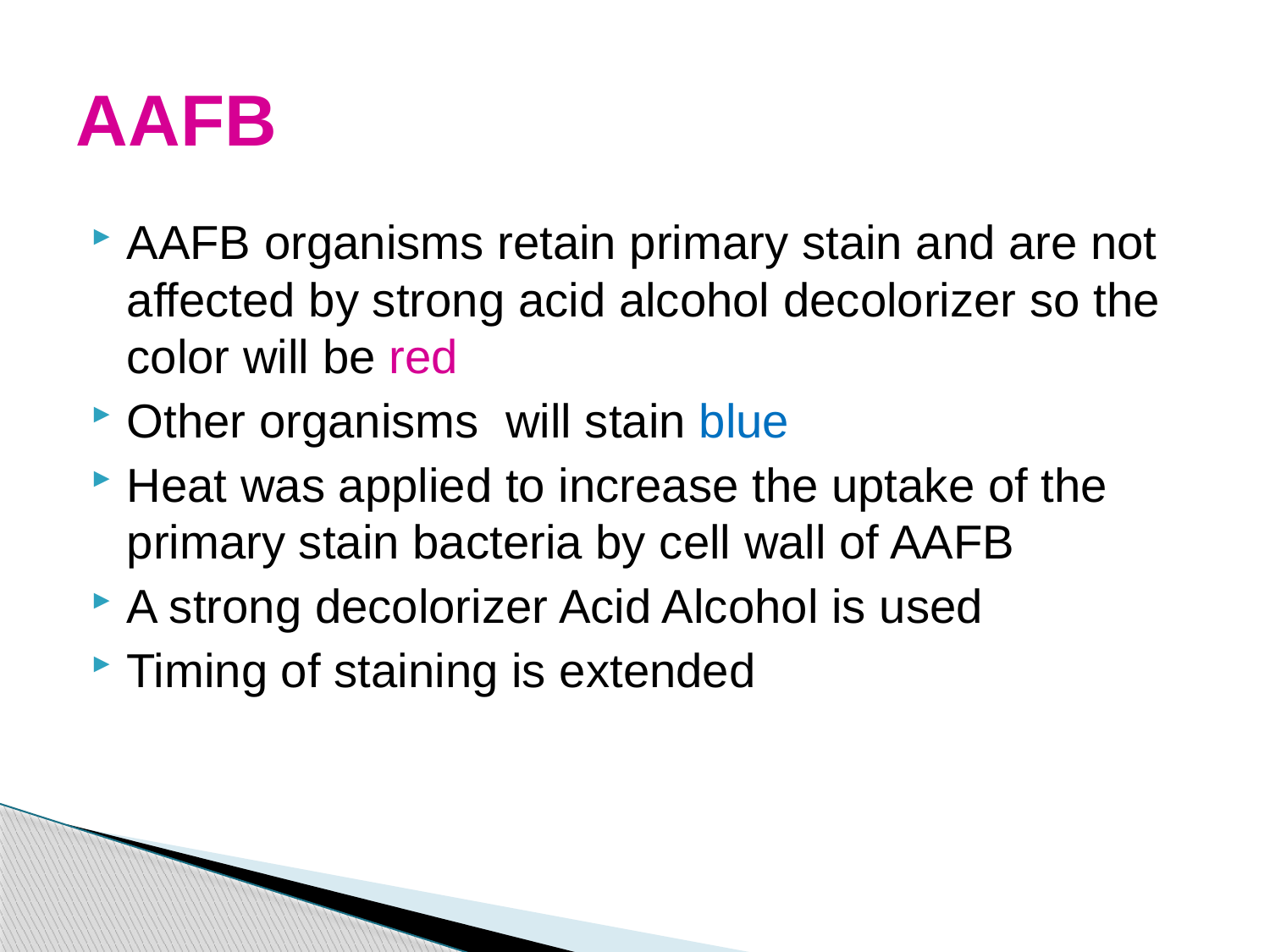

# AAFB
AAFB organisms retain primary stain and are not affected by strong acid alcohol decolorizer so the color will be red
Other organisms  will stain blue
Heat was applied to increase the uptake of the primary stain bacteria by cell wall of AAFB
A strong decolorizer Acid Alcohol is used
Timing of staining is extended